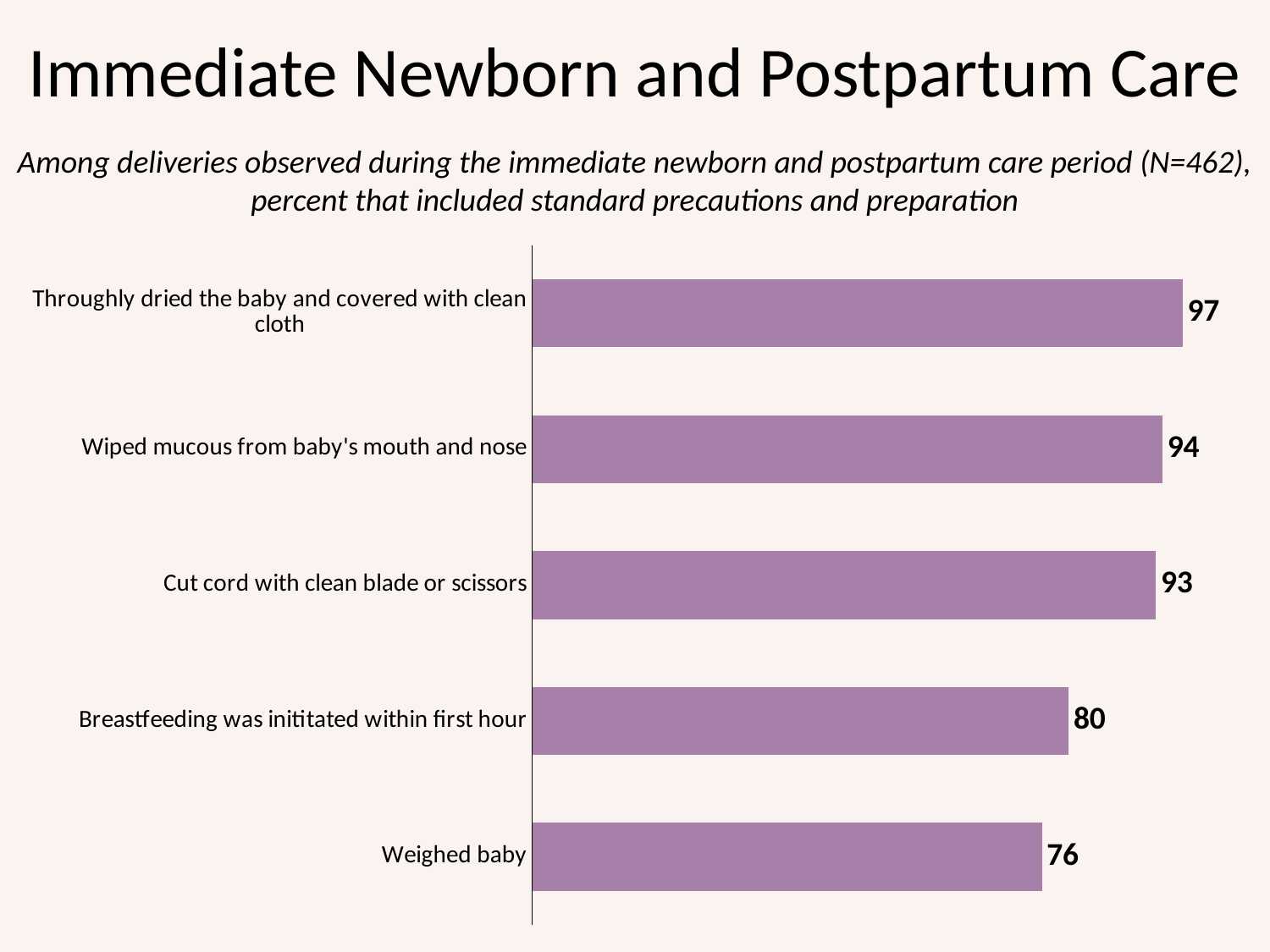

# Immediate Newborn and Postpartum Care
Among deliveries observed during the immediate newborn and postpartum care period (N=462), percent that included standard precautions and preparation

### Chart

| Category | Series 1 |
|---|---|
| Weighed baby | 76.0 |
| Breastfeeding was inititated within first hour | 80.0 |
| Cut cord with clean blade or scissors | 93.0 |
| Wiped mucous from baby's mouth and nose | 94.0 |
| Throughly dried the baby and covered with clean cloth | 97.0 |